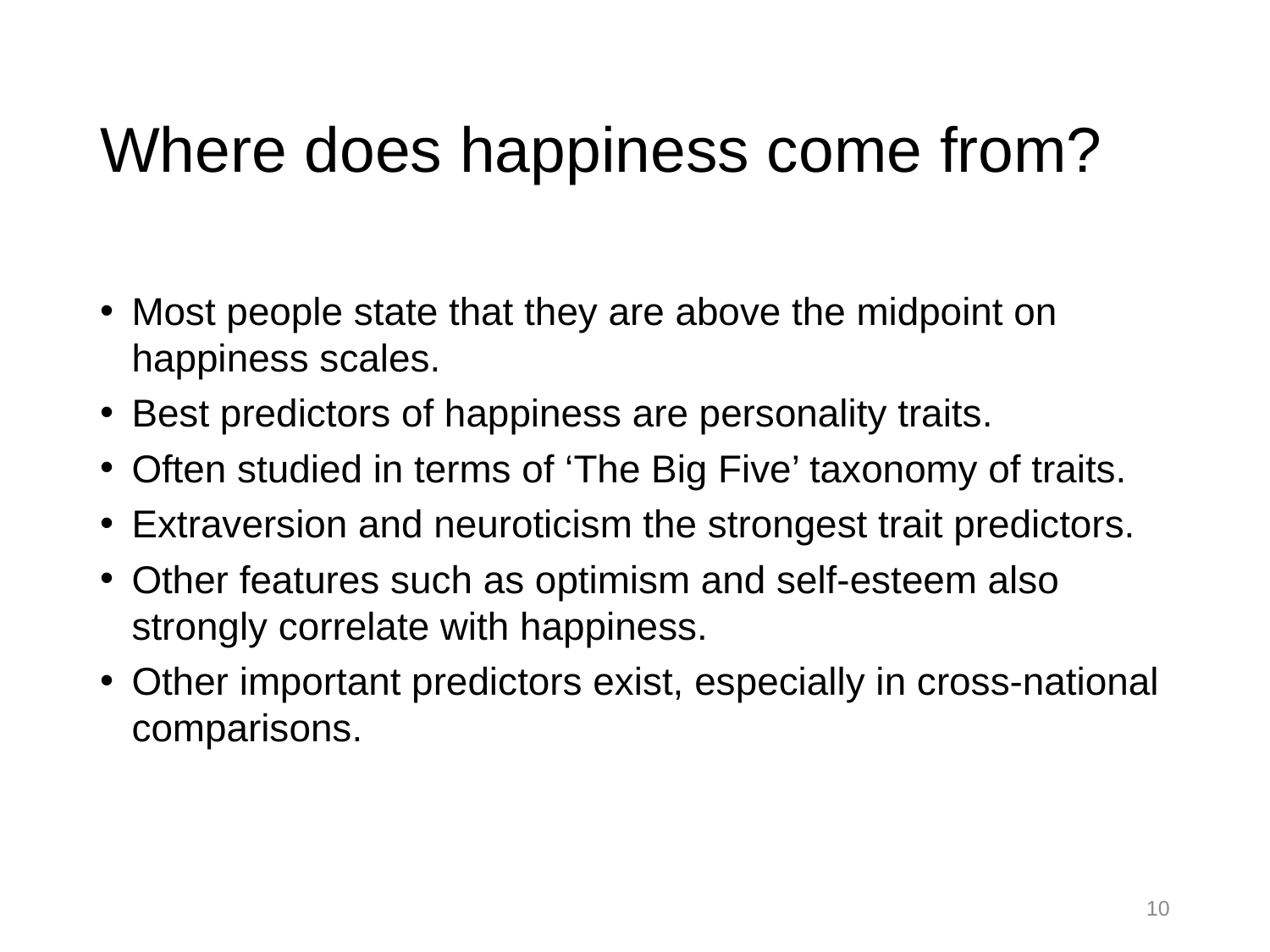

# Where does happiness come from?
Most people state that they are above the midpoint on happiness scales.
Best predictors of happiness are personality traits.
Often studied in terms of ‘The Big Five’ taxonomy of traits.
Extraversion and neuroticism the strongest trait predictors.
Other features such as optimism and self-esteem also strongly correlate with happiness.
Other important predictors exist, especially in cross-national comparisons.

10